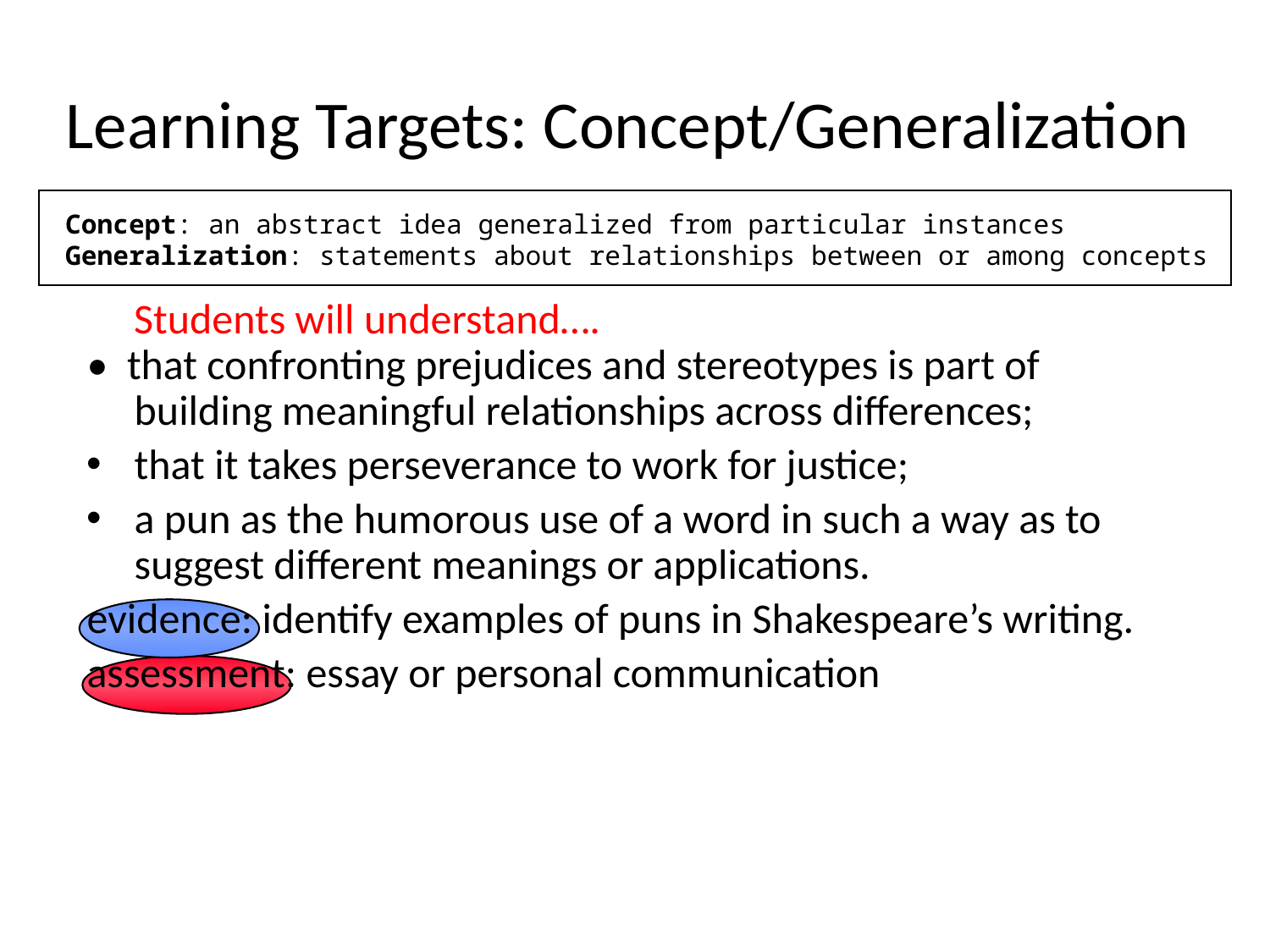

# Learning Targets: Concept/Generalization

Concept: an abstract idea generalized from particular instances
Generalization: statements about relationships between or among concepts
Students will understand….
•  that confronting prejudices and stereotypes is part of building meaningful relationships across differences;
that it takes perseverance to work for justice;
a pun as the humorous use of a word in such a way as to suggest different meanings or applications.
evidence: identify examples of puns in Shakespeare’s writing.
assessment: essay or personal communication